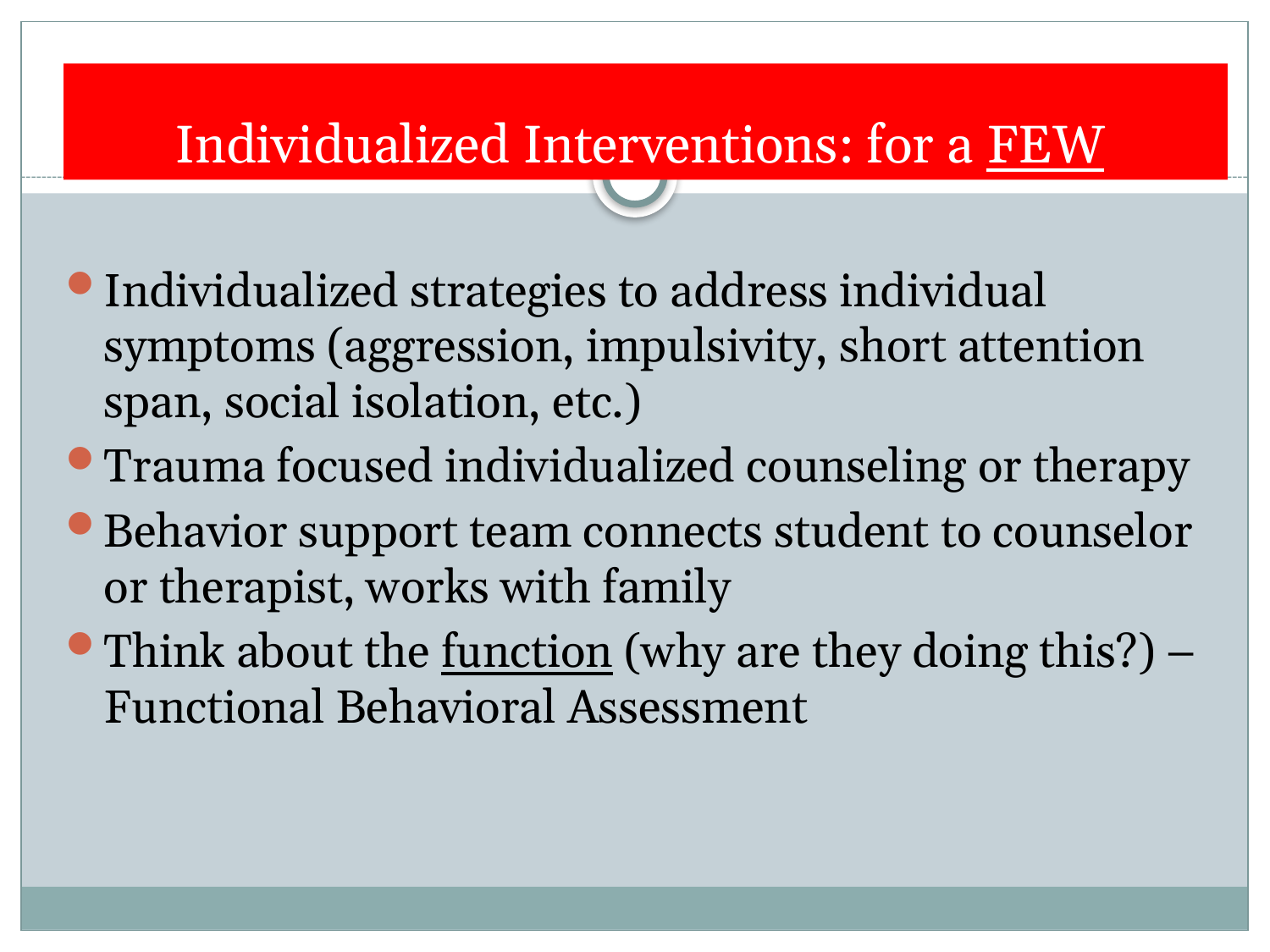

# Individualized Interventions: for a FEW
Individualized strategies to address individual symptoms (aggression, impulsivity, short attention span, social isolation, etc.)
Trauma focused individualized counseling or therapy
Behavior support team connects student to counselor or therapist, works with family
Think about the function (why are they doing this?) – Functional Behavioral Assessment